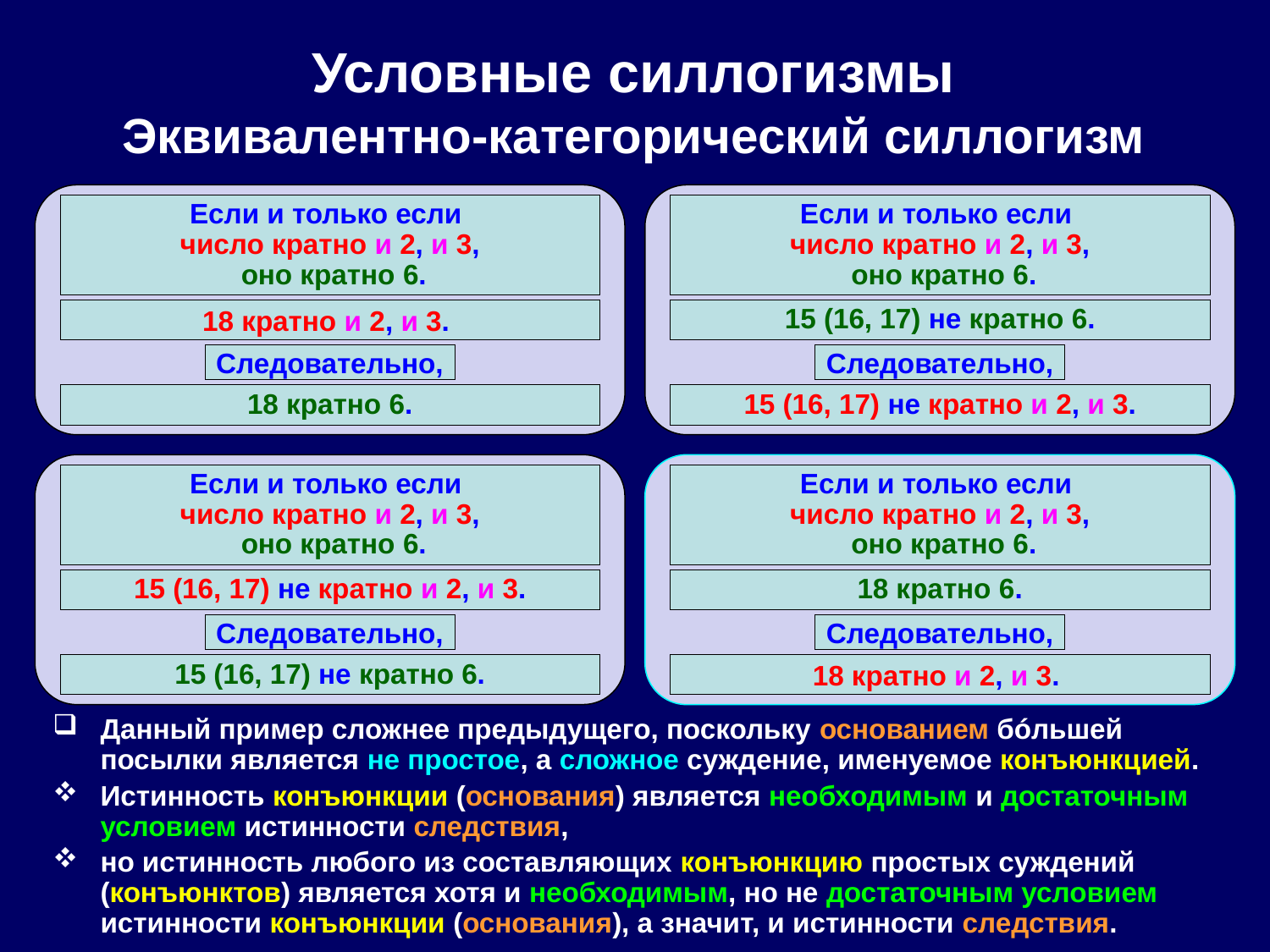

# Условные силлогизмы Эквивалентно-категорический силлогизм

Если и только если
 число кратно и 2, и 3,
 оно кратно 6.
Если и только если
 число кратно и 2, и 3,
 оно кратно 6.
18 кратно и 2, и 3.
15 (16, 17) не кратно 6.
Следовательно,
Следовательно,
18 кратно 6.
15 (16, 17) не кратно и 2, и 3.

Если и только если
 число кратно и 2, и 3,
 оно кратно 6.
Если и только если
 число кратно и 2, и 3,
 оно кратно 6.
15 (16, 17) не кратно и 2, и 3.
18 кратно 6.
Следовательно,
Следовательно,
15 (16, 17) не кратно 6.
18 кратно и 2, и 3.
Данный пример сложнее предыдущего, поскольку основанием бóльшей посылки является не простое, а сложное суждение, именуемое конъюнкцией.
Истинность конъюнкции (основания) является необходимым и достаточным условием истинности следствия,
но истинность любого из составляющих конъюнкцию простых суждений (конъюнктов) является хотя и необходимым, но не достаточным условием истинности конъюнкции (основания), а значит, и истинности следствия.